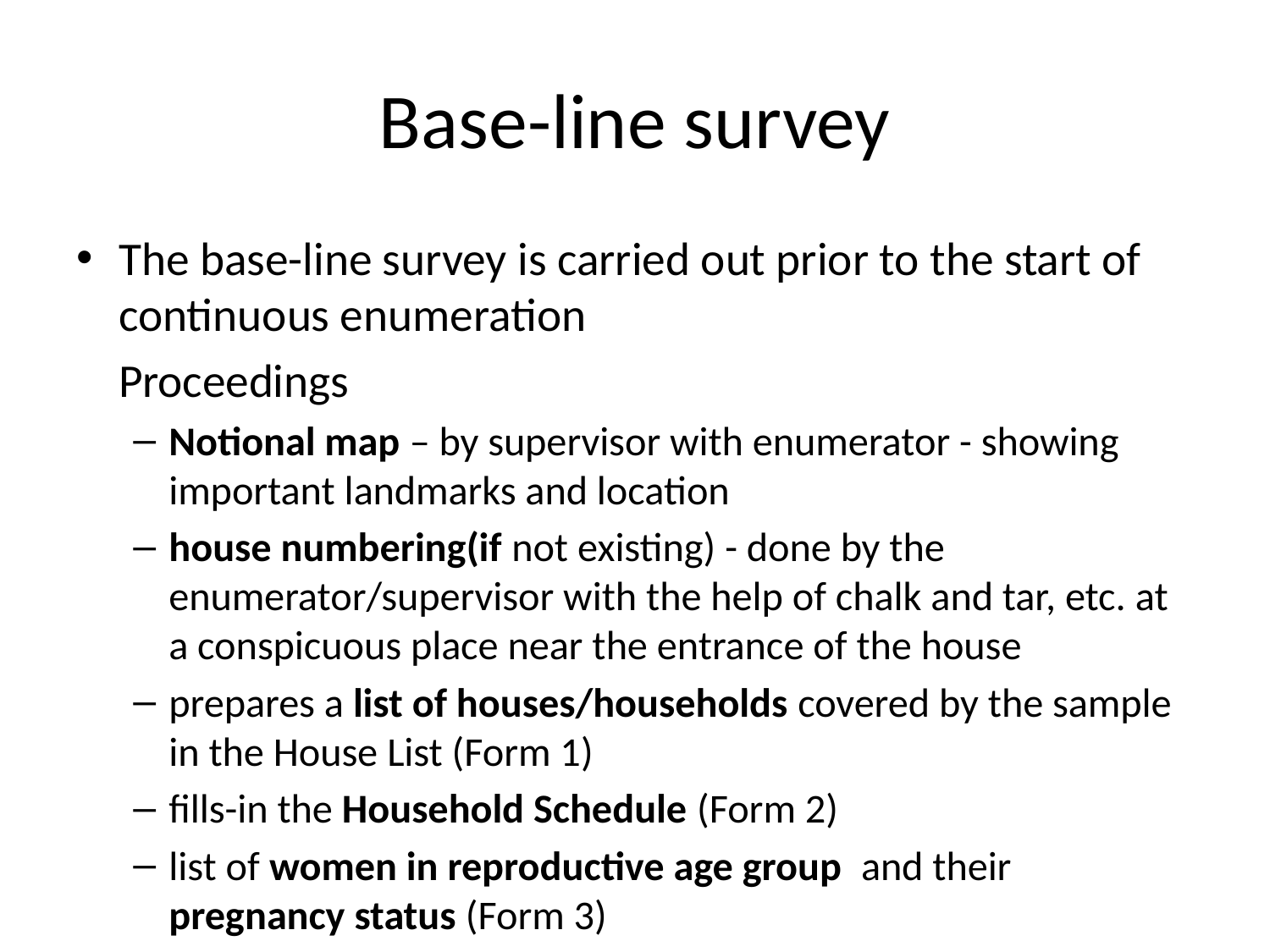

# Base-line survey
The base-line survey is carried out prior to the start of continuous enumeration
    Proceedings
Notional map – by supervisor with enumerator - showing important landmarks and location
house numbering(if not existing) - done by the enumerator/supervisor with the help of chalk and tar, etc. at a conspicuous place near the entrance of the house
prepares a list of houses/households covered by the sample in the House List (Form 1)
fills-in the Household Schedule (Form 2)
list of women in reproductive age group  and their pregnancy status (Form 3)